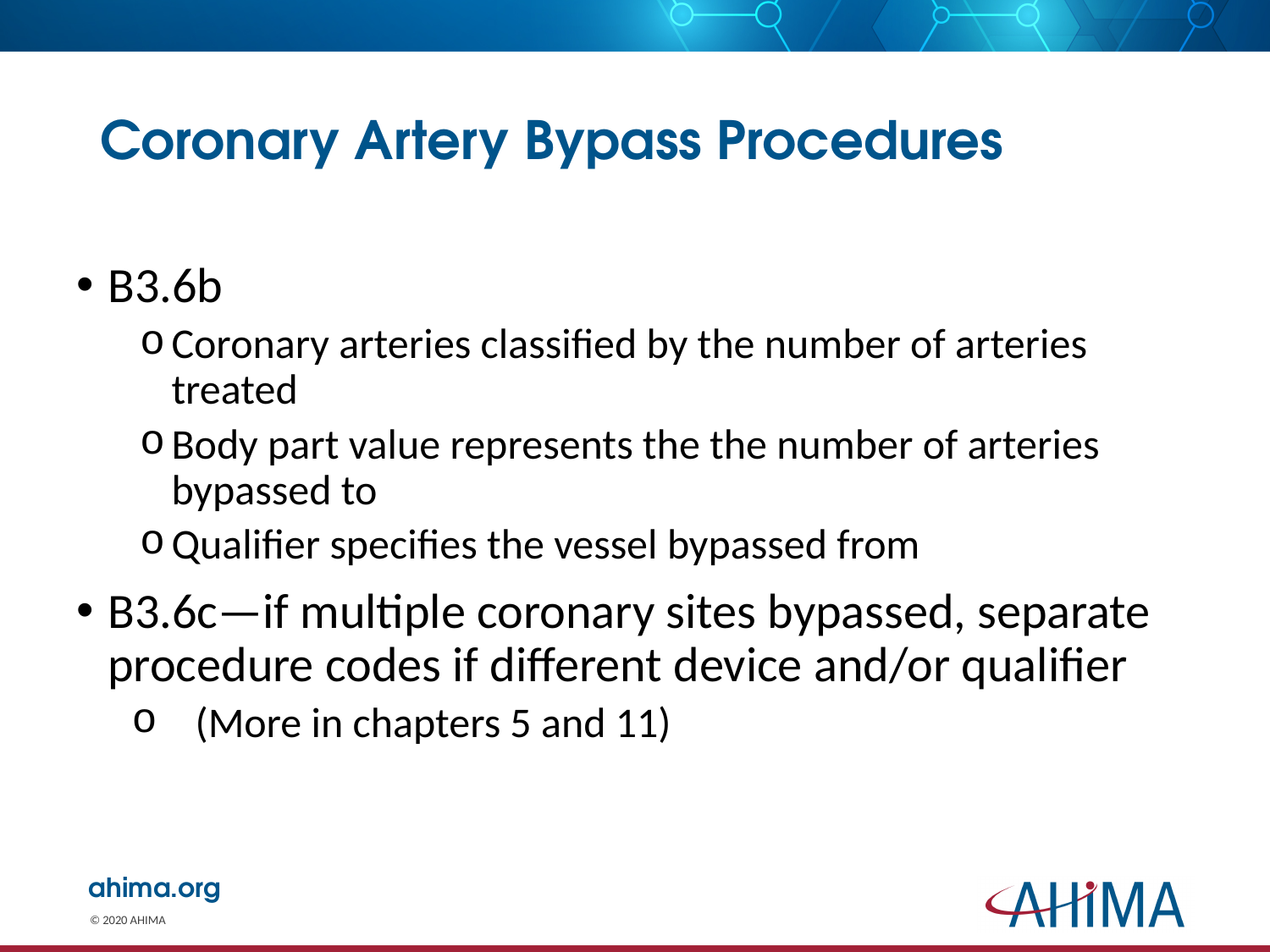

# Coronary Artery Bypass Procedures
B3.6b
Coronary arteries classified by the number of arteries treated
Body part value represents the the number of arteries bypassed to
Qualifier specifies the vessel bypassed from
B3.6c—if multiple coronary sites bypassed, separate procedure codes if different device and/or qualifier
(More in chapters 5 and 11)